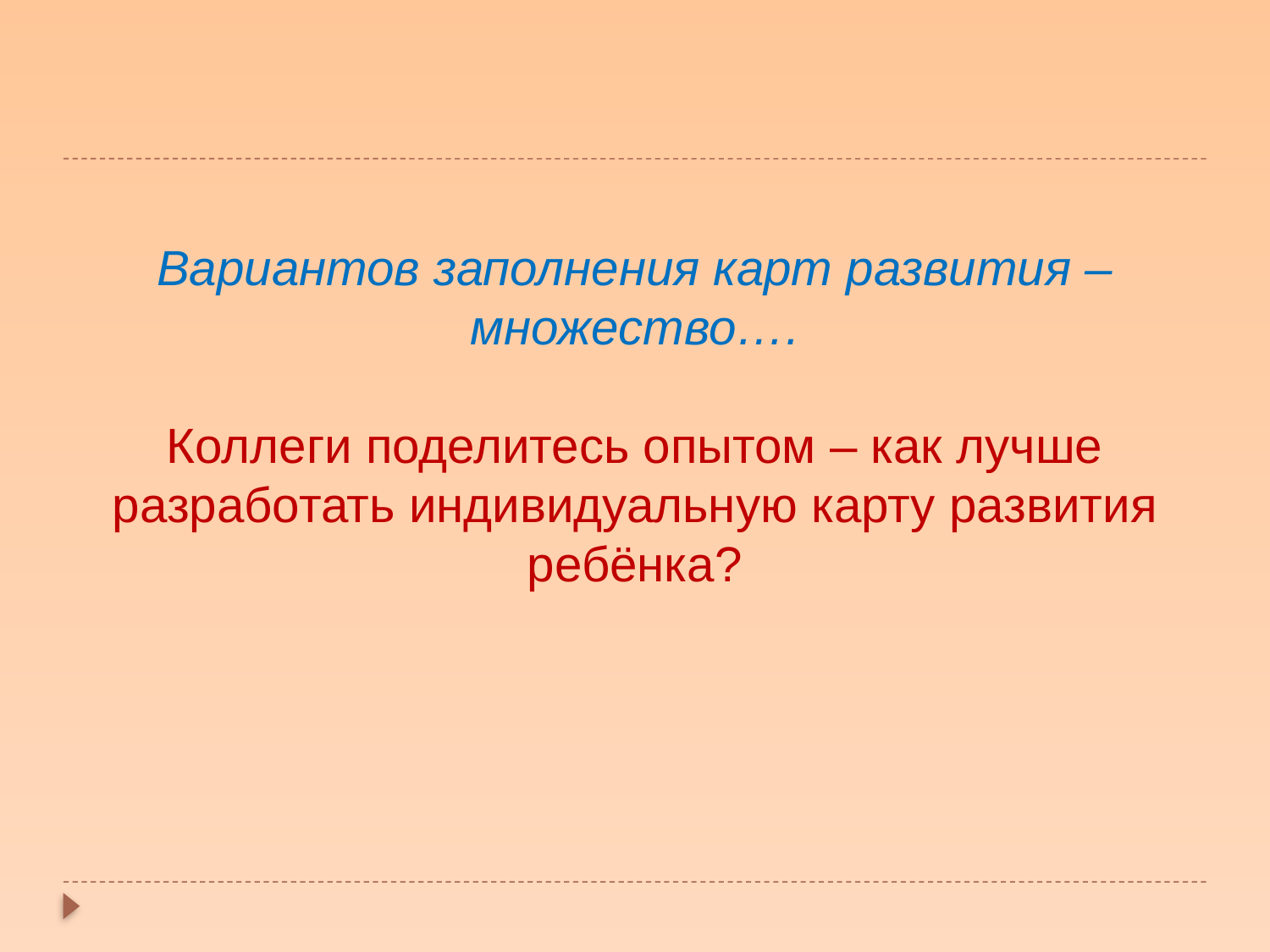

# Вариантов заполнения карт развития – множество…. Коллеги поделитесь опытом – как лучше разработать индивидуальную карту развития ребёнка?